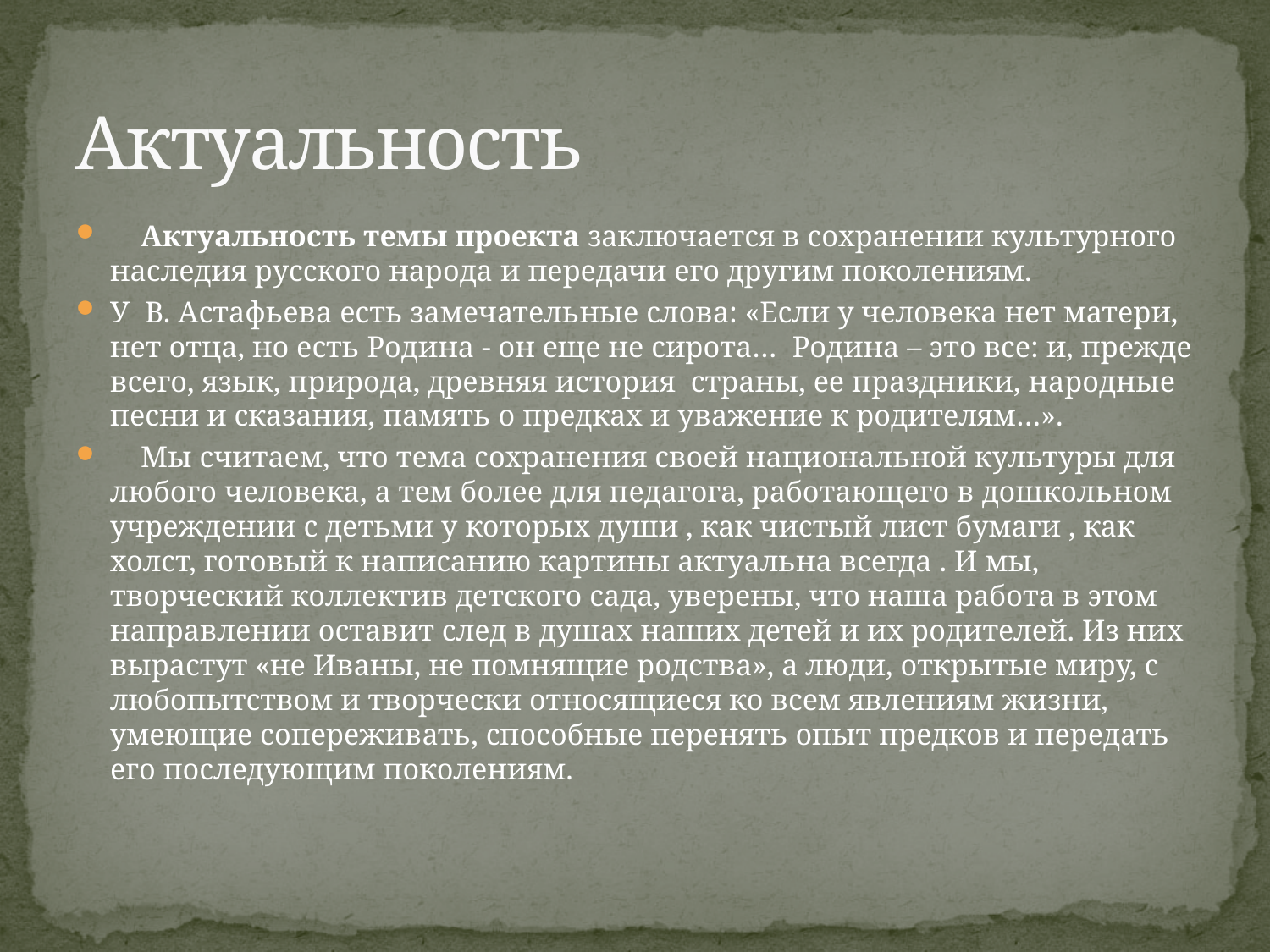

# Актуальность
    Актуальность темы проекта заключается в сохранении культурного наследия русского народа и передачи его другим поколениям.
У  В. Астафьева есть замечательные слова: «Если у человека нет матери, нет отца, но есть Родина - он еще не сирота…  Родина – это все: и, прежде всего, язык, природа, древняя история  страны, ее праздники, народные песни и сказания, память о предках и уважение к родителям…».
    Мы считаем, что тема сохранения своей национальной культуры для любого человека, а тем более для педагога, работающего в дошкольном учреждении с детьми у которых души , как чистый лист бумаги , как холст, готовый к написанию картины актуальна всегда . И мы,  творческий коллектив детского сада, уверены, что наша работа в этом направлении оставит след в душах наших детей и их родителей. Из них вырастут «не Иваны, не помнящие родства», а люди, открытые миру, с любопытством и творчески относящиеся ко всем явлениям жизни, умеющие сопереживать, способные перенять опыт предков и передать его последующим поколениям.